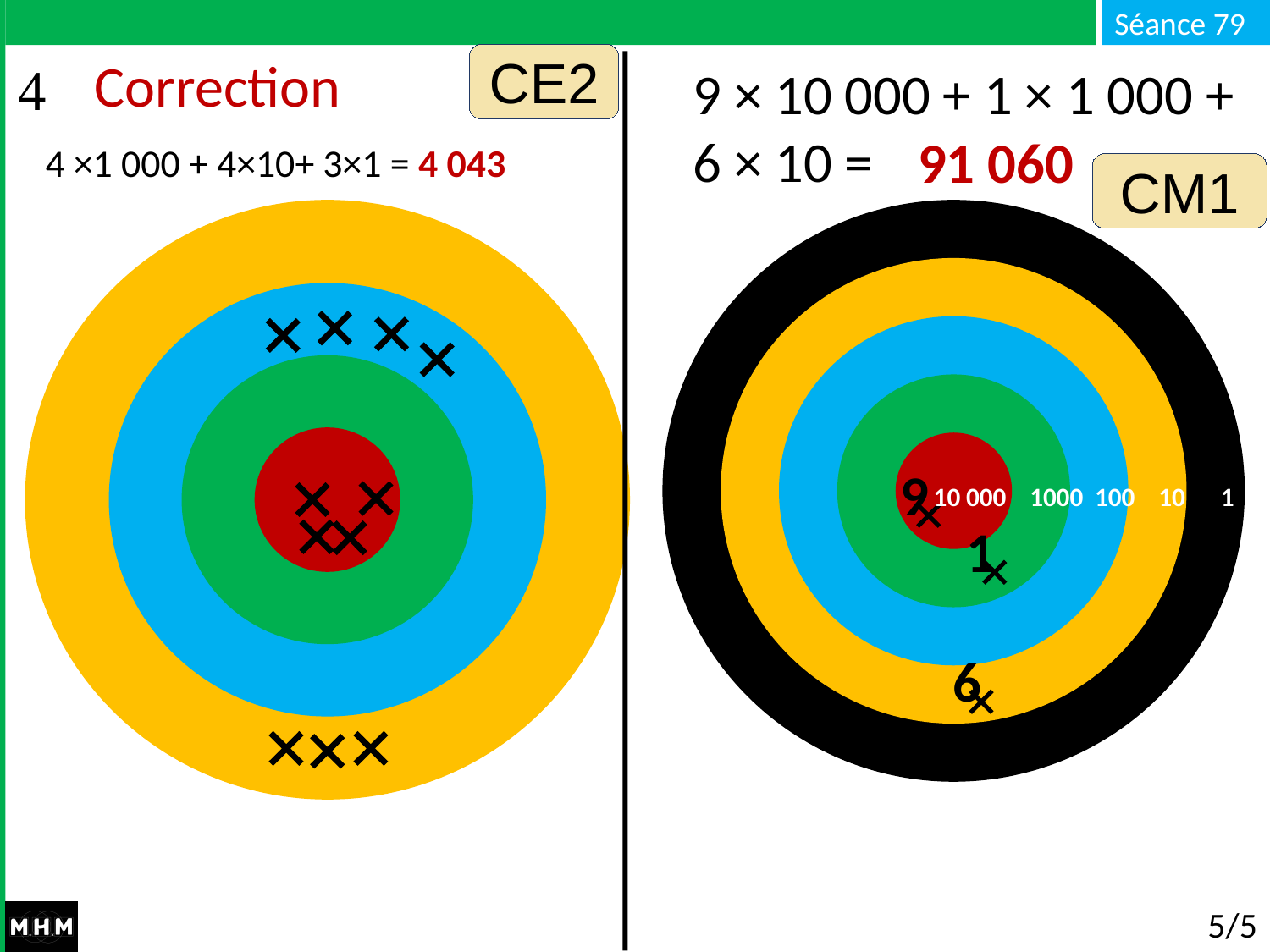

CE2
# Correction

9 × 10 000 + 1 × 1 000 + 6 × 10 =
91 060
4 ×1 000 + 4×10+ 3×1 = 4 043
CM1

1 000  100  10    1
9

10 000    1000  100    10      1

1

6

5/5